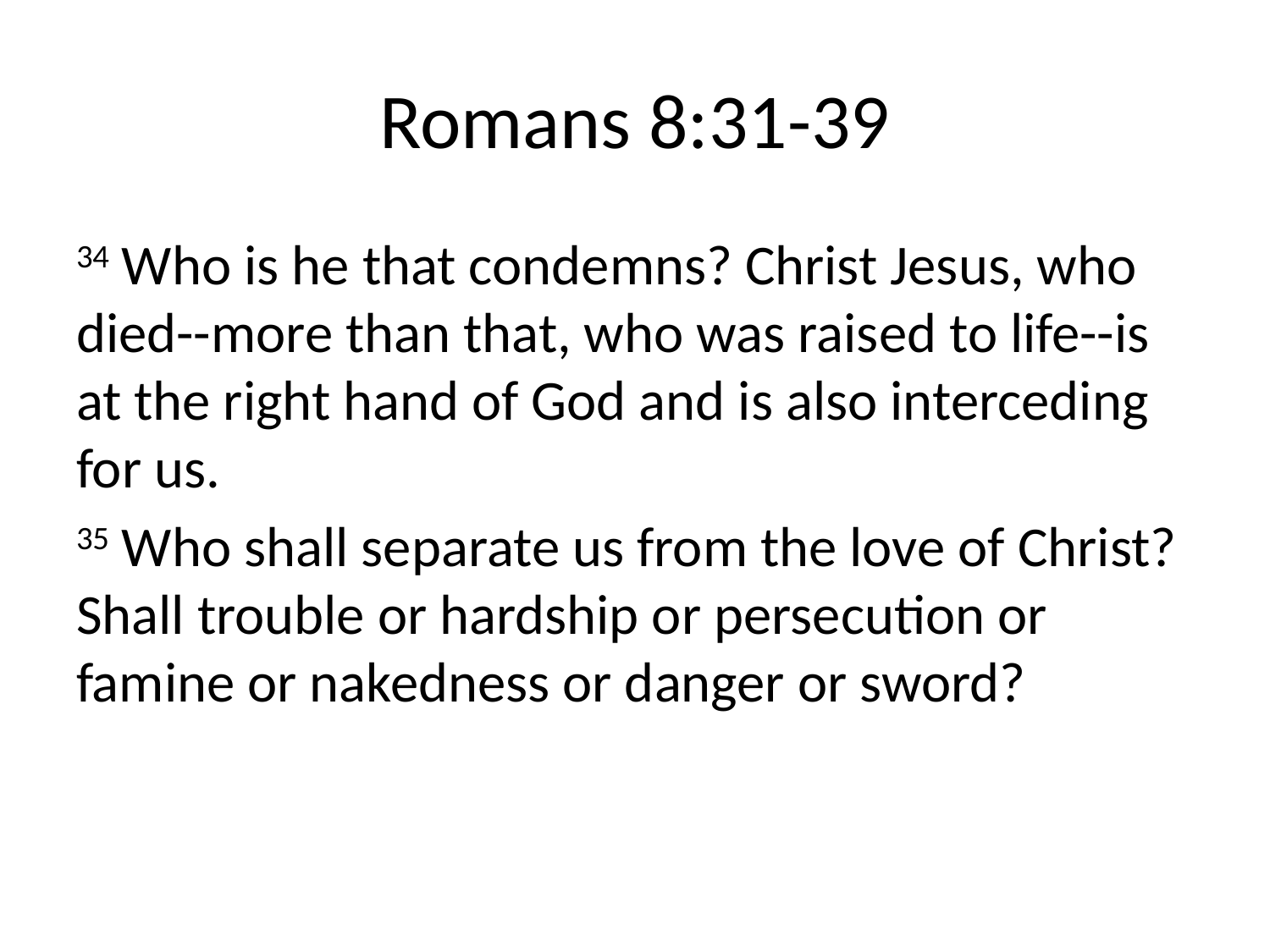

# Romans 8:31-39
34 Who is he that condemns? Christ Jesus, who died--more than that, who was raised to life--is at the right hand of God and is also interceding for us.
35 Who shall separate us from the love of Christ? Shall trouble or hardship or persecution or famine or nakedness or danger or sword?